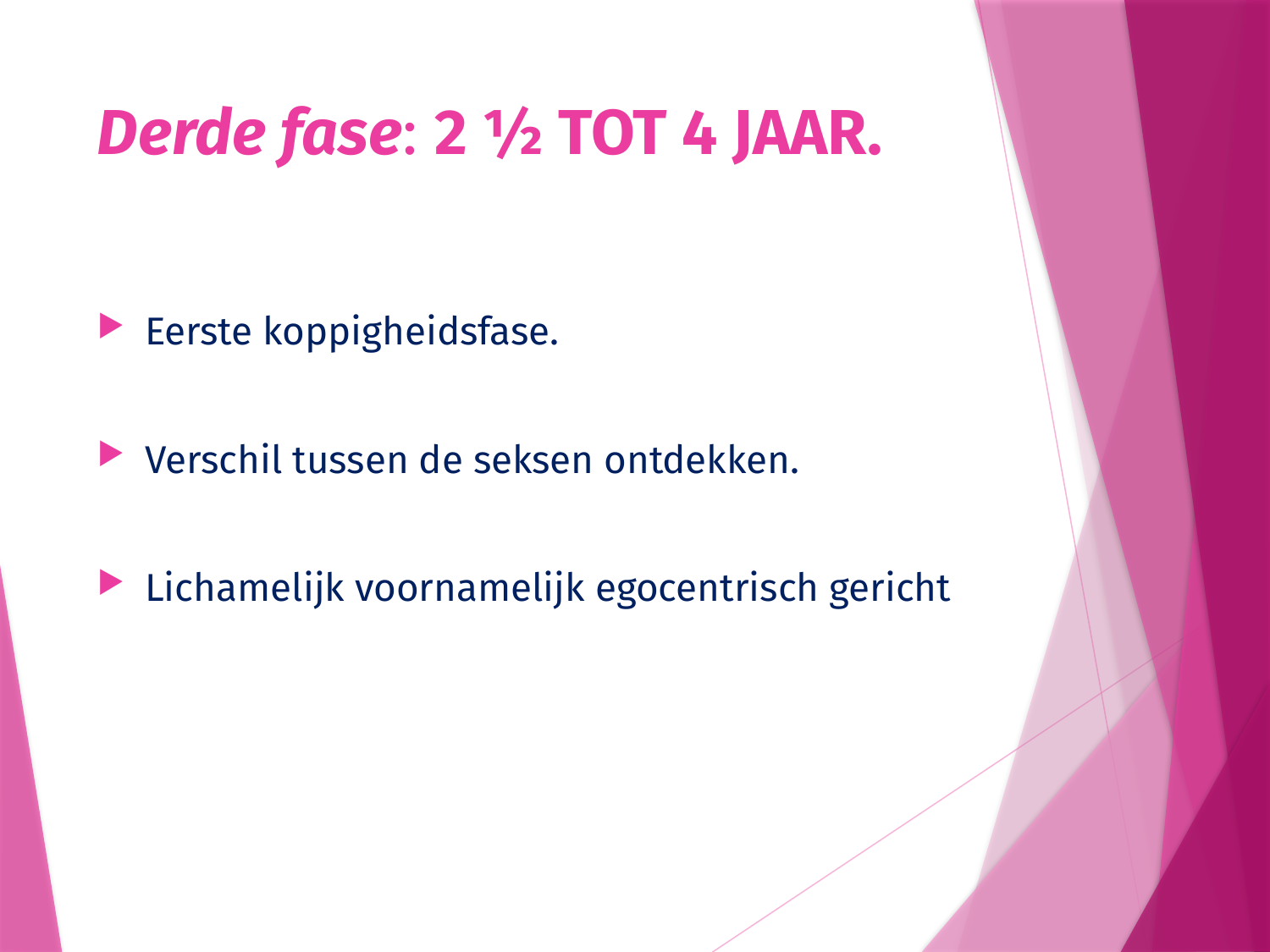

# Derde fase: 2 ½ TOT 4 JAAR.
Eerste koppigheidsfase.

Verschil tussen de seksen ontdekken.

Lichamelijk voornamelijk egocentrisch gericht